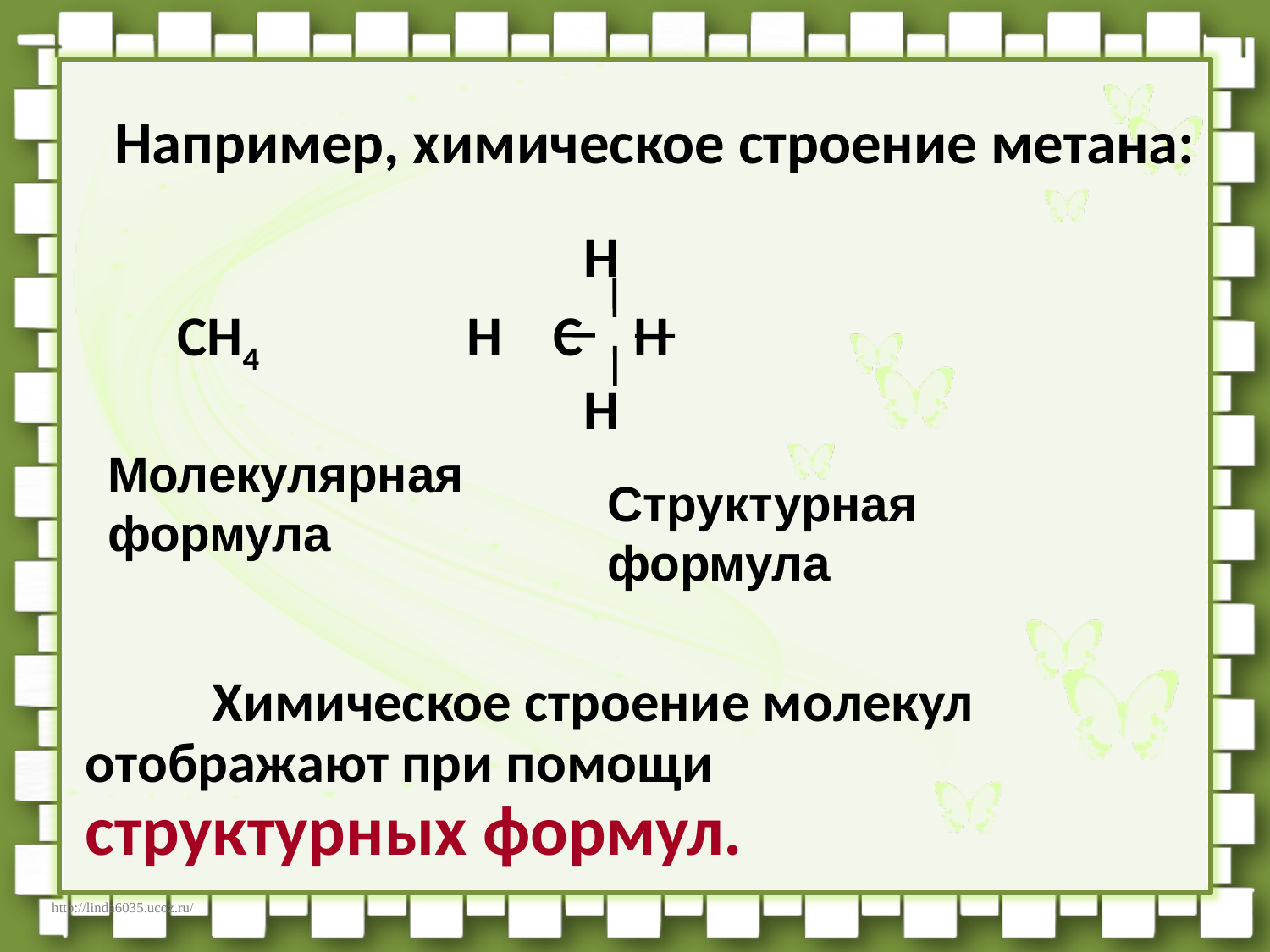

# Например, химическое строение метана:
                                           Н
           СН4                            Н    С    Н
                                           Н

		Химическое строение молекул 	отображают при помощи 	структурных формул.

Молекулярная формула
Структурная формула